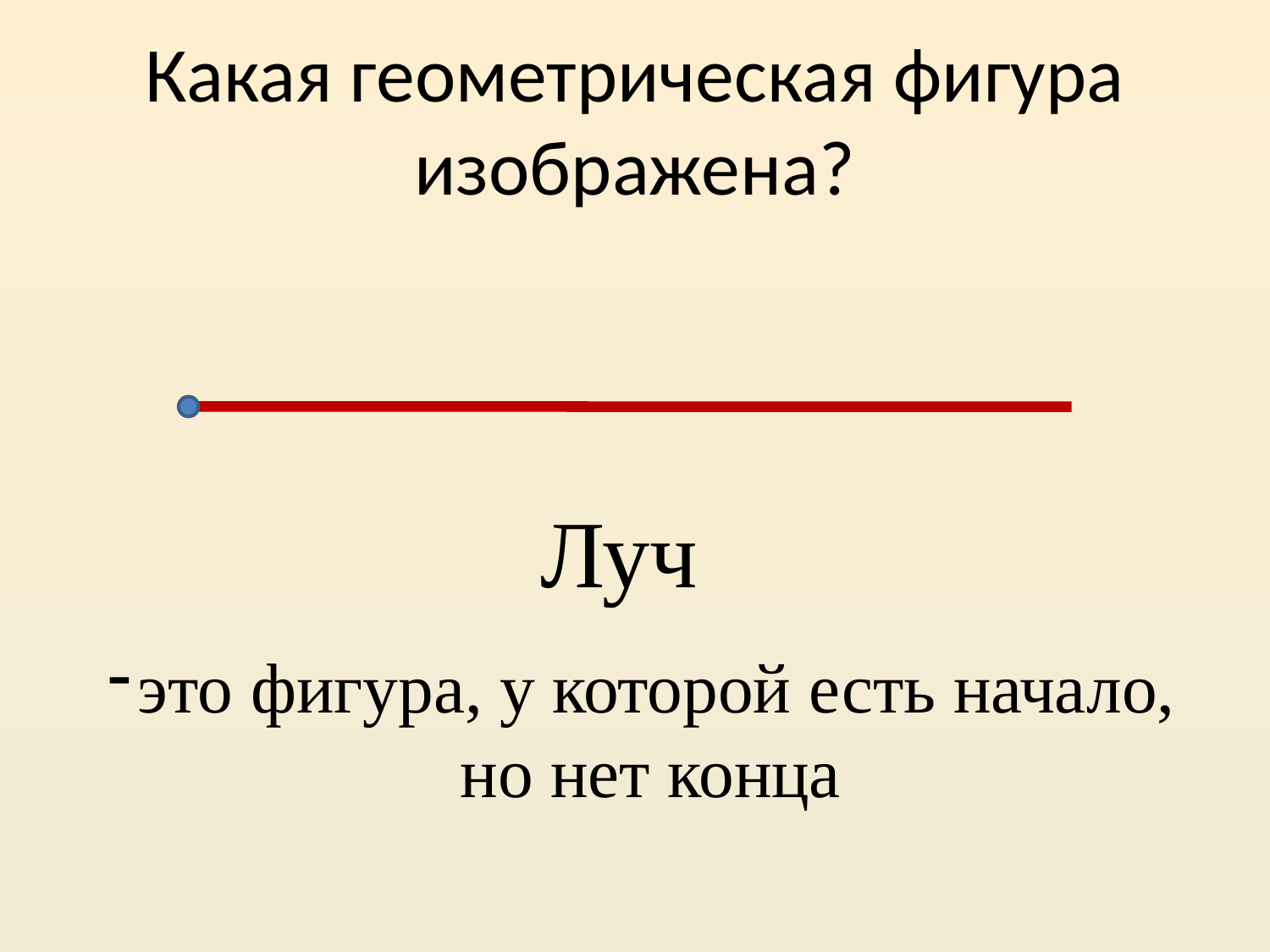

# Какая геометрическая фигура изображена?

Луч

это фигура, у которой есть начало,
но нет конца